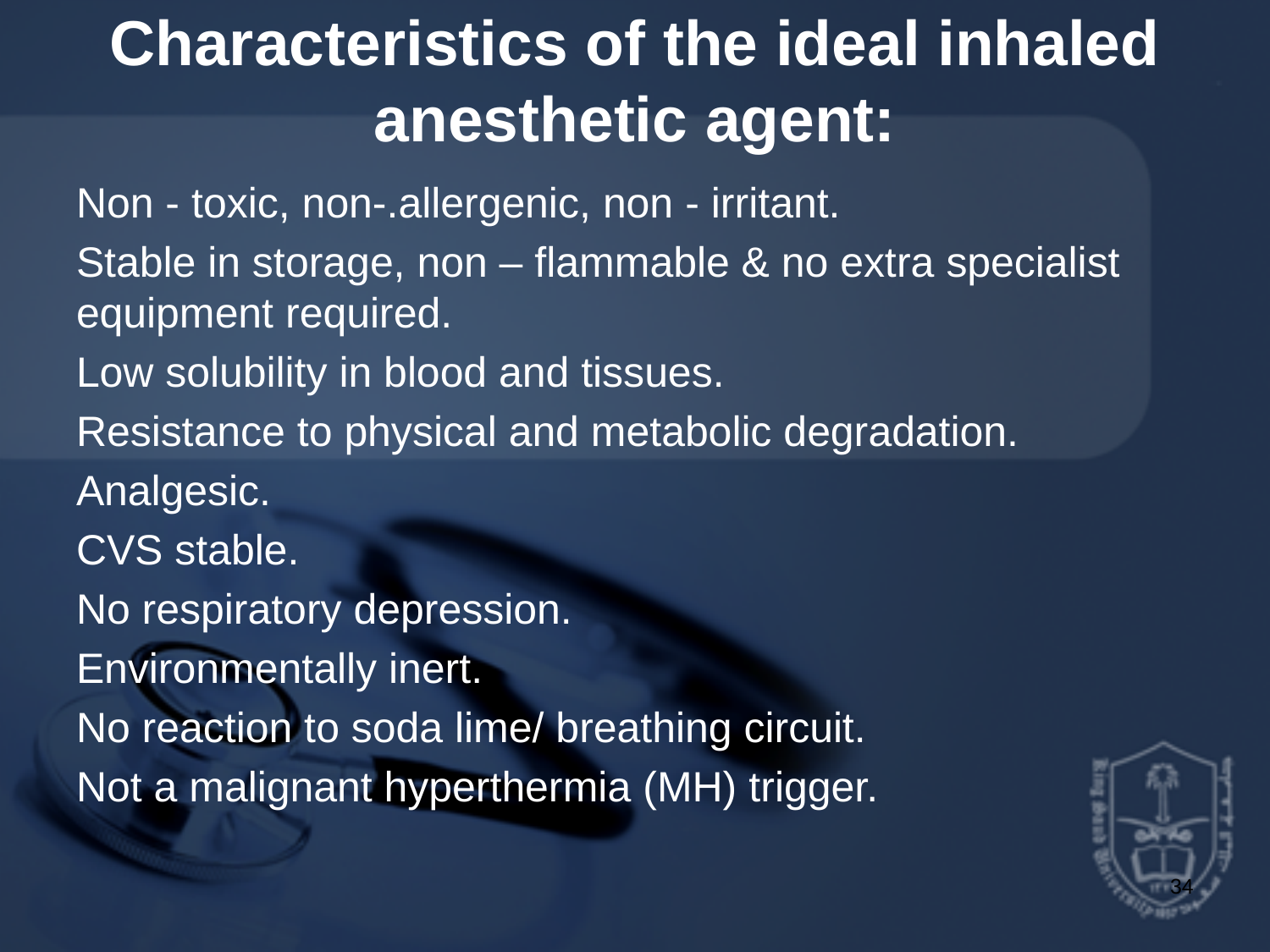

# Characteristics of the ideal inhaled anesthetic agent:
Non - toxic, non-.allergenic, non - irritant.
Stable in storage, non – flammable & no extra specialist equipment required.
Low solubility in blood and tissues.
Resistance to physical and metabolic degradation.
Analgesic.
CVS stable.
No respiratory depression.
Environmentally inert.
No reaction to soda lime/ breathing circuit.
Not a malignant hyperthermia (MH) trigger.

34